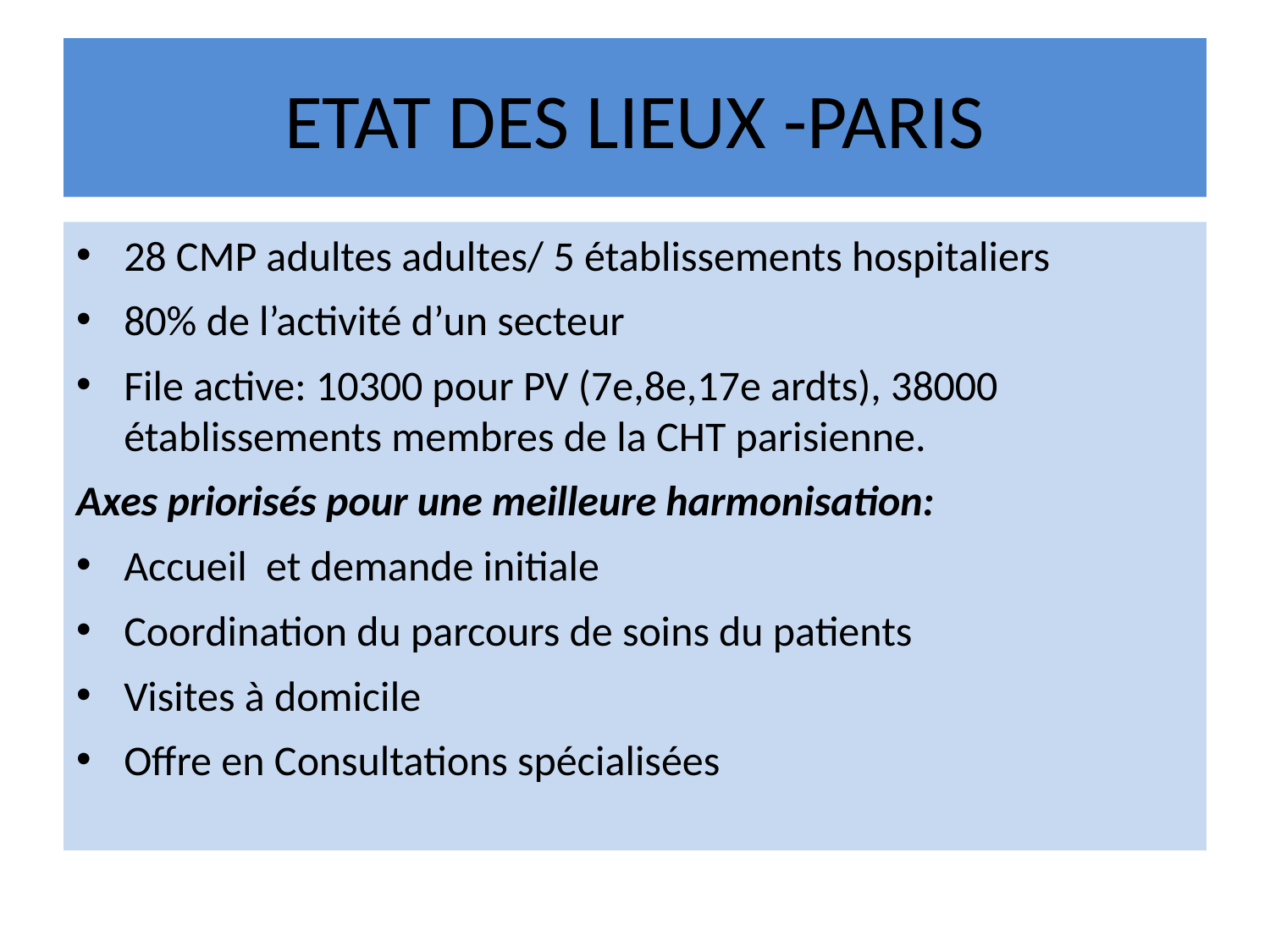

# ETAT DES LIEUX -PARIS
28 CMP adultes adultes/ 5 établissements hospitaliers
80% de l’activité d’un secteur
File active: 10300 pour PV (7e,8e,17e ardts), 38000 établissements membres de la CHT parisienne.
Axes priorisés pour une meilleure harmonisation:
Accueil  et demande initiale
Coordination du parcours de soins du patients
Visites à domicile
Offre en Consultations spécialisées